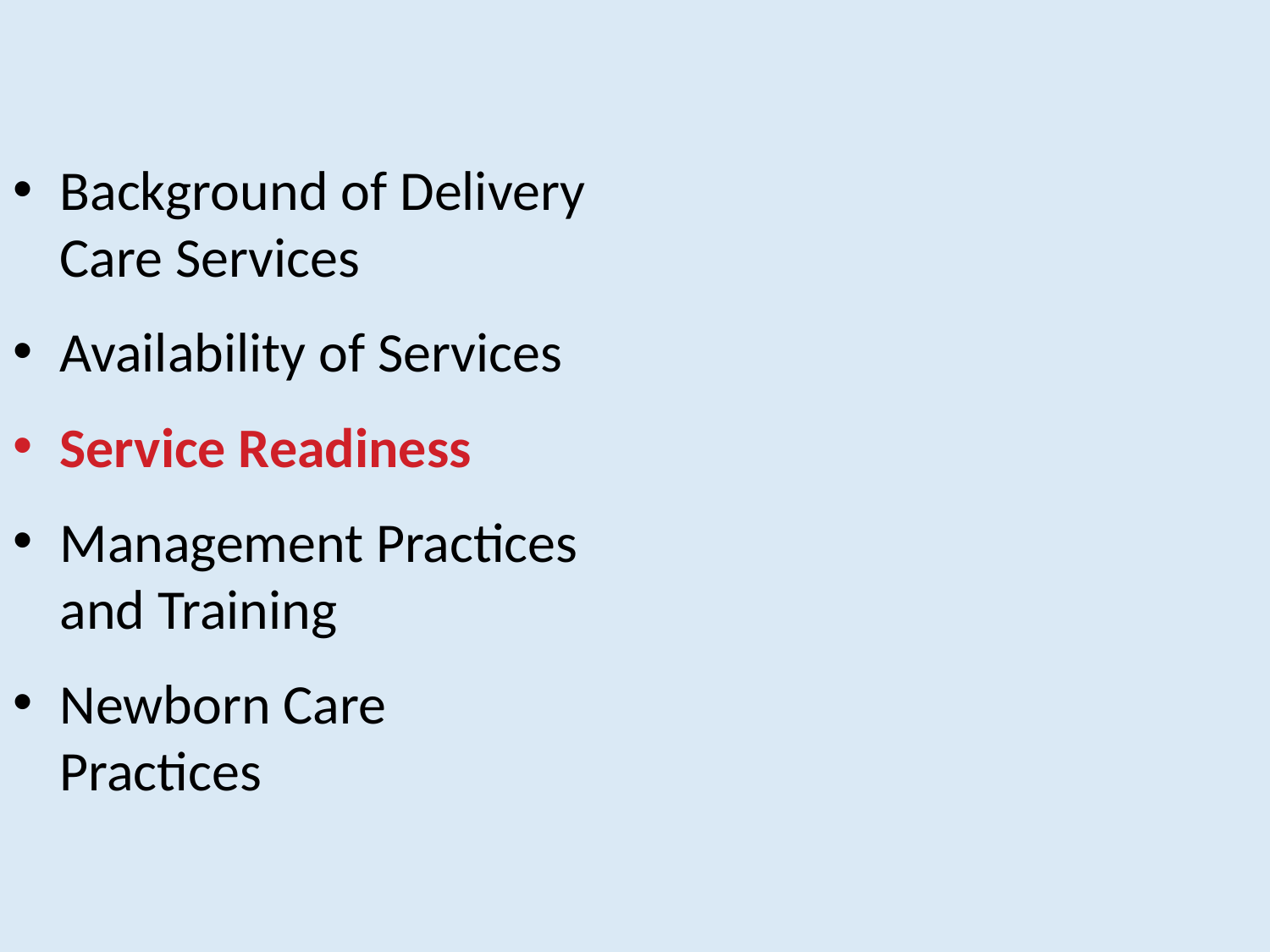

Background of Delivery Care Services
Availability of Services
Service Readiness
Management Practices
and Training
Newborn Care Practices